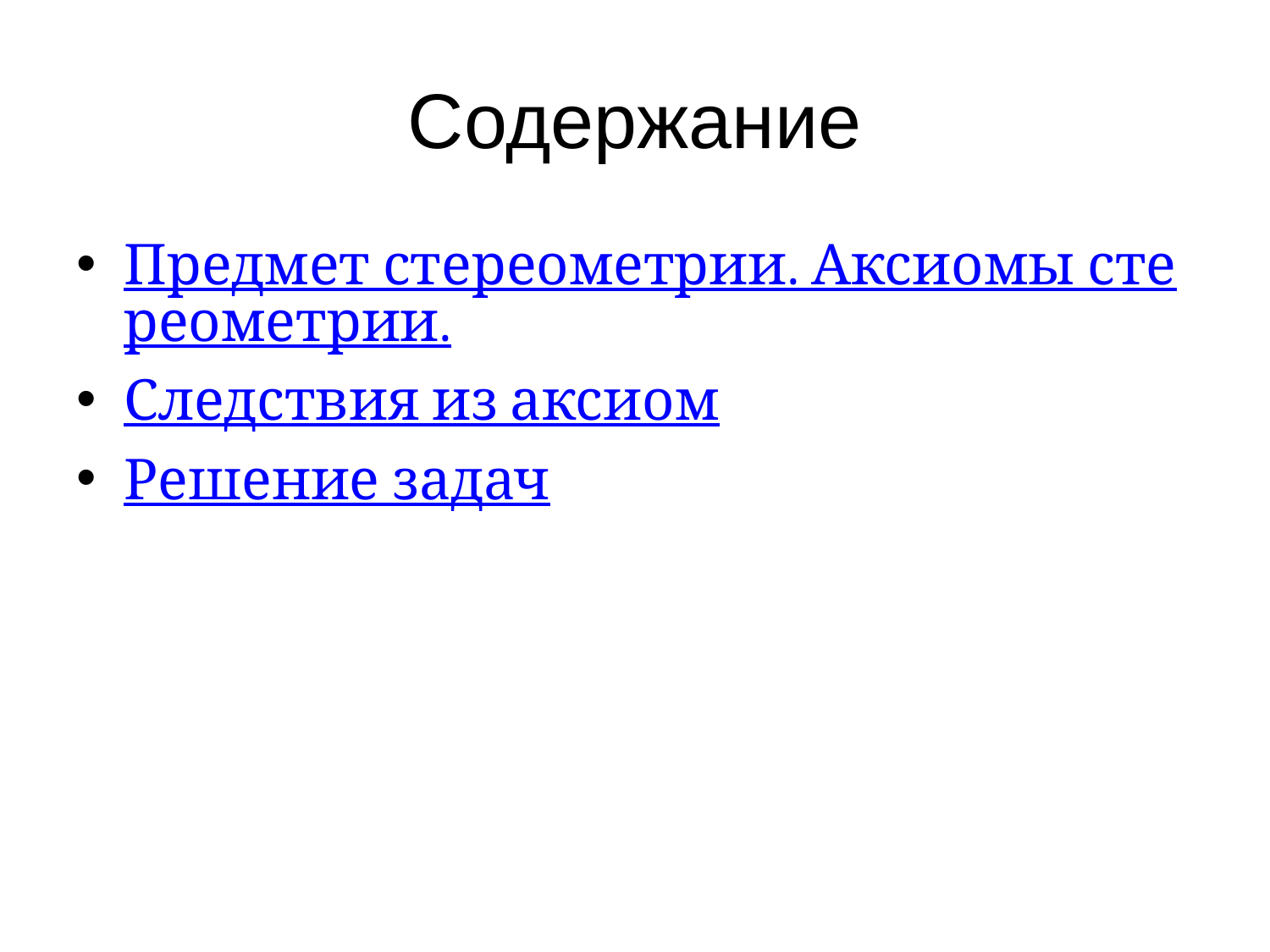

# Содержание
Предмет стереометрии. Аксиомы стереометрии.
Следствия из аксиом
Решение задач